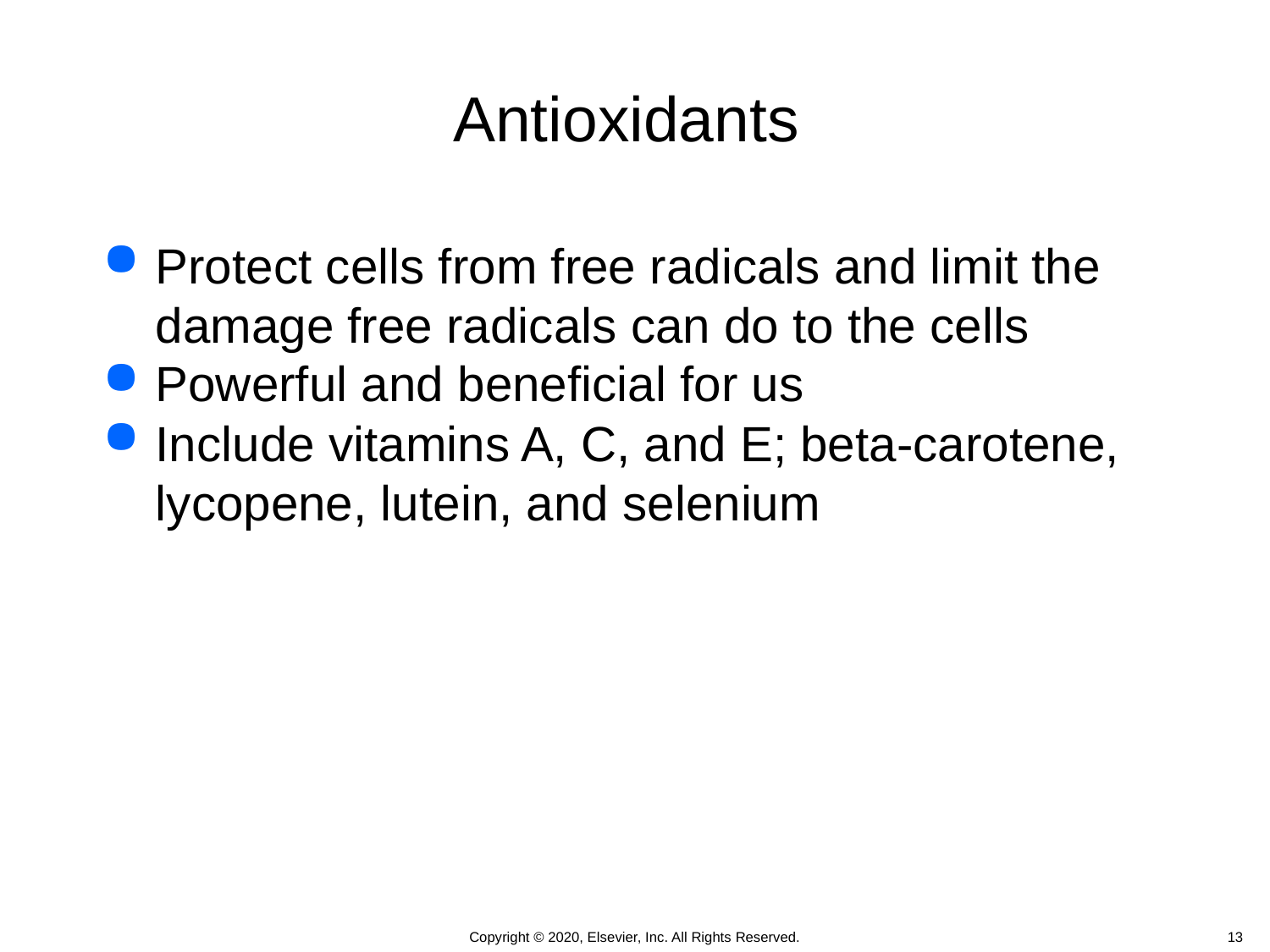

# Antioxidants
Protect cells from free radicals and limit the damage free radicals can do to the cells
Powerful and beneficial for us
Include vitamins A, C, and E; beta-carotene, lycopene, lutein, and selenium
 13